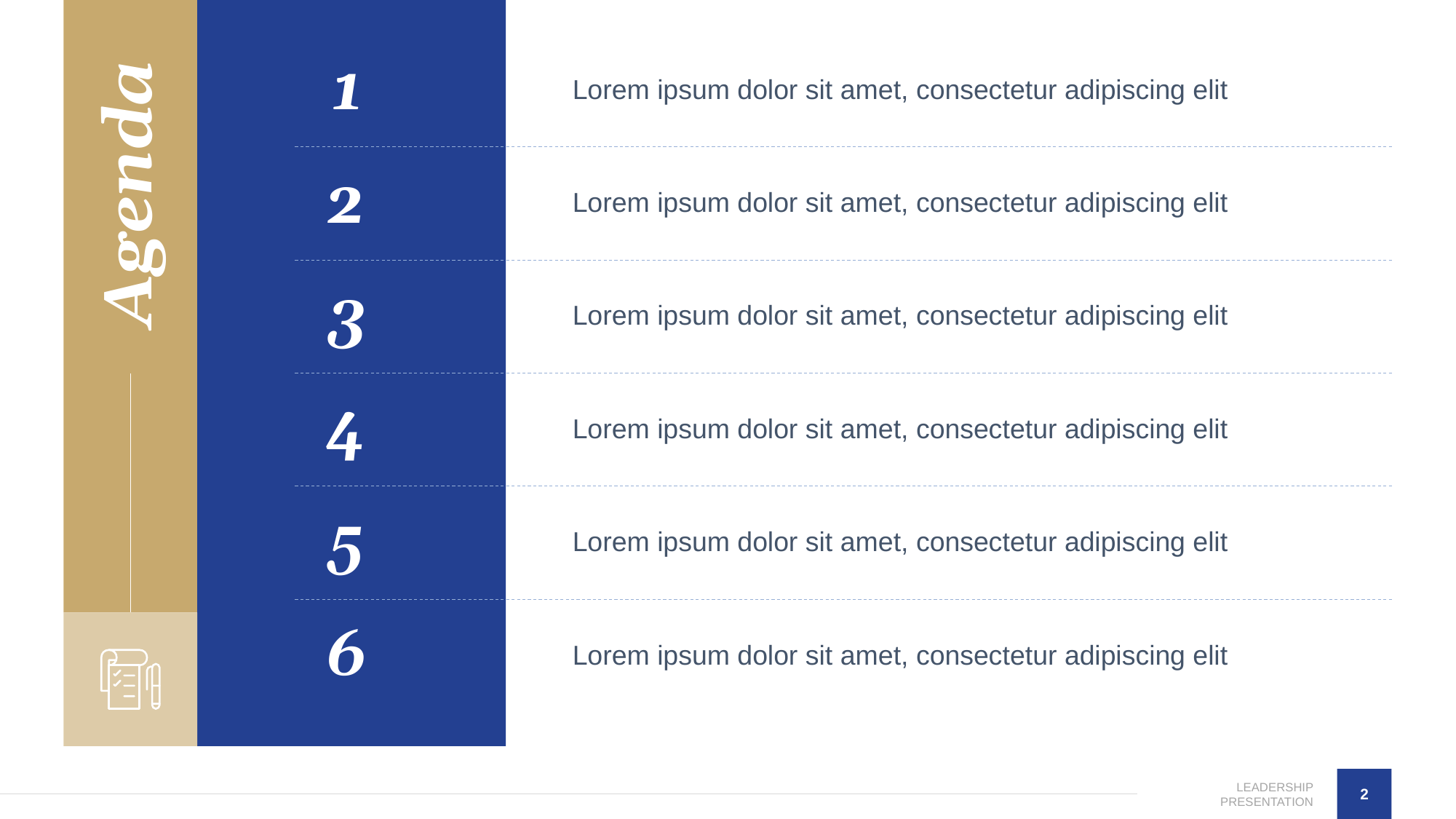

1
Lorem ipsum dolor sit amet, consectetur adipiscing elit
# Agenda
2
Lorem ipsum dolor sit amet, consectetur adipiscing elit
3
Lorem ipsum dolor sit amet, consectetur adipiscing elit
4
Lorem ipsum dolor sit amet, consectetur adipiscing elit
5
Lorem ipsum dolor sit amet, consectetur adipiscing elit

6
Lorem ipsum dolor sit amet, consectetur adipiscing elit